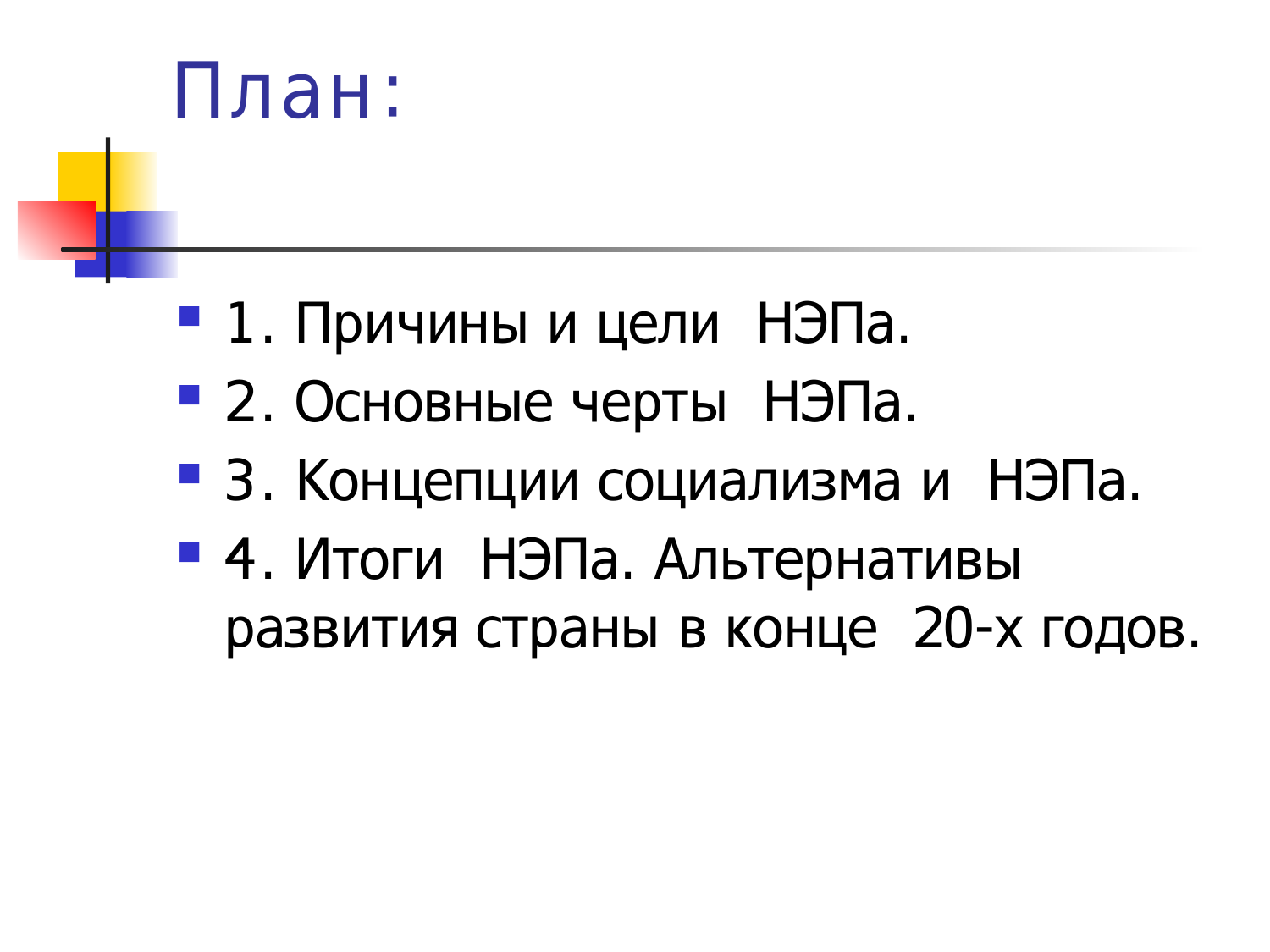

# План:
1. Причины и цели  НЭПа.
2. Основные черты  НЭПа.
3. Концепции социализма и  НЭПа.
4. Итоги  НЭПа. Альтернативы развития страны в конце  20-х годов.